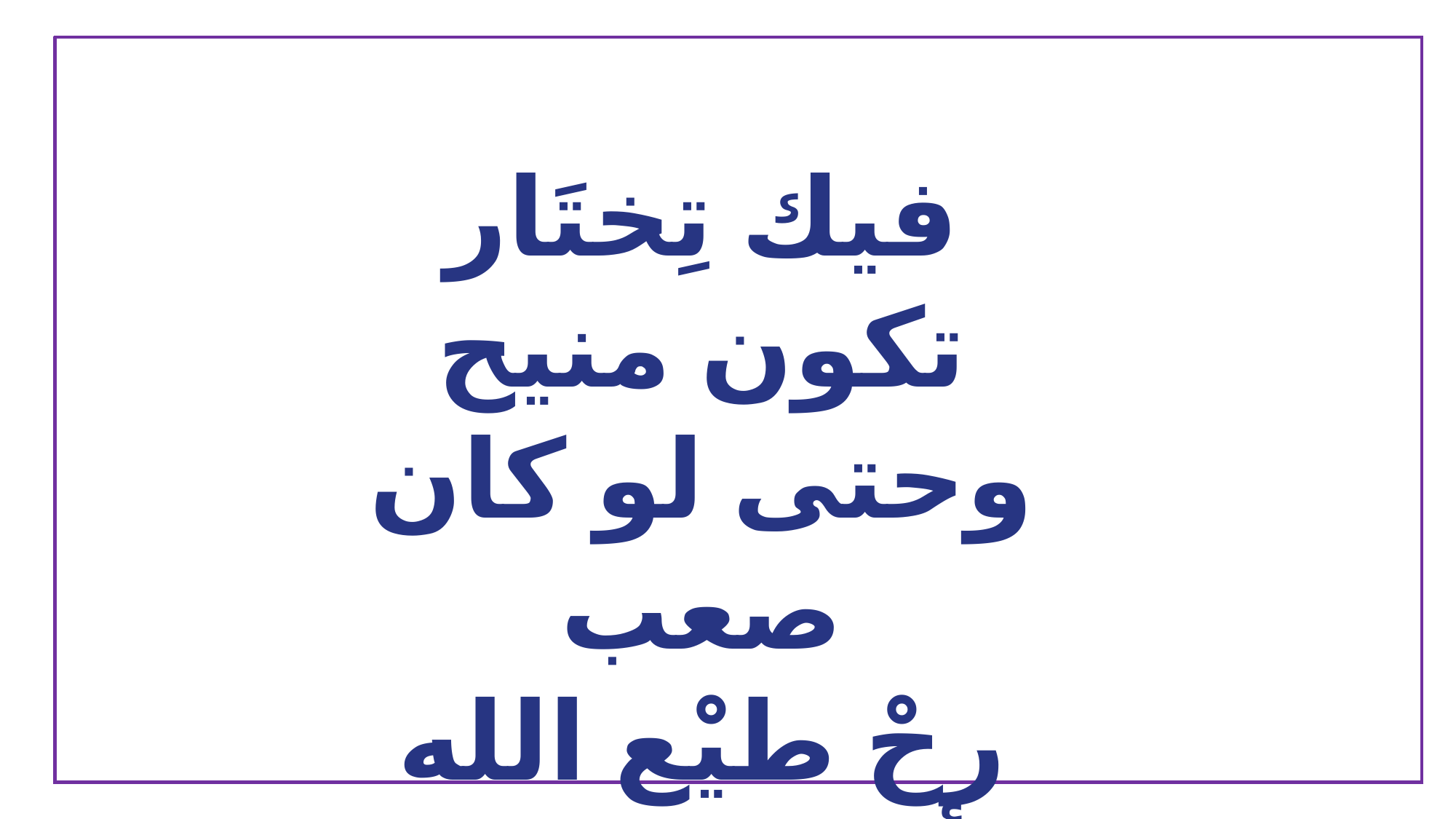

فيك تِختَار تكون منيح
وحتى لو كان صعب
رحْ طيْع الله
أنا رَح طِيع